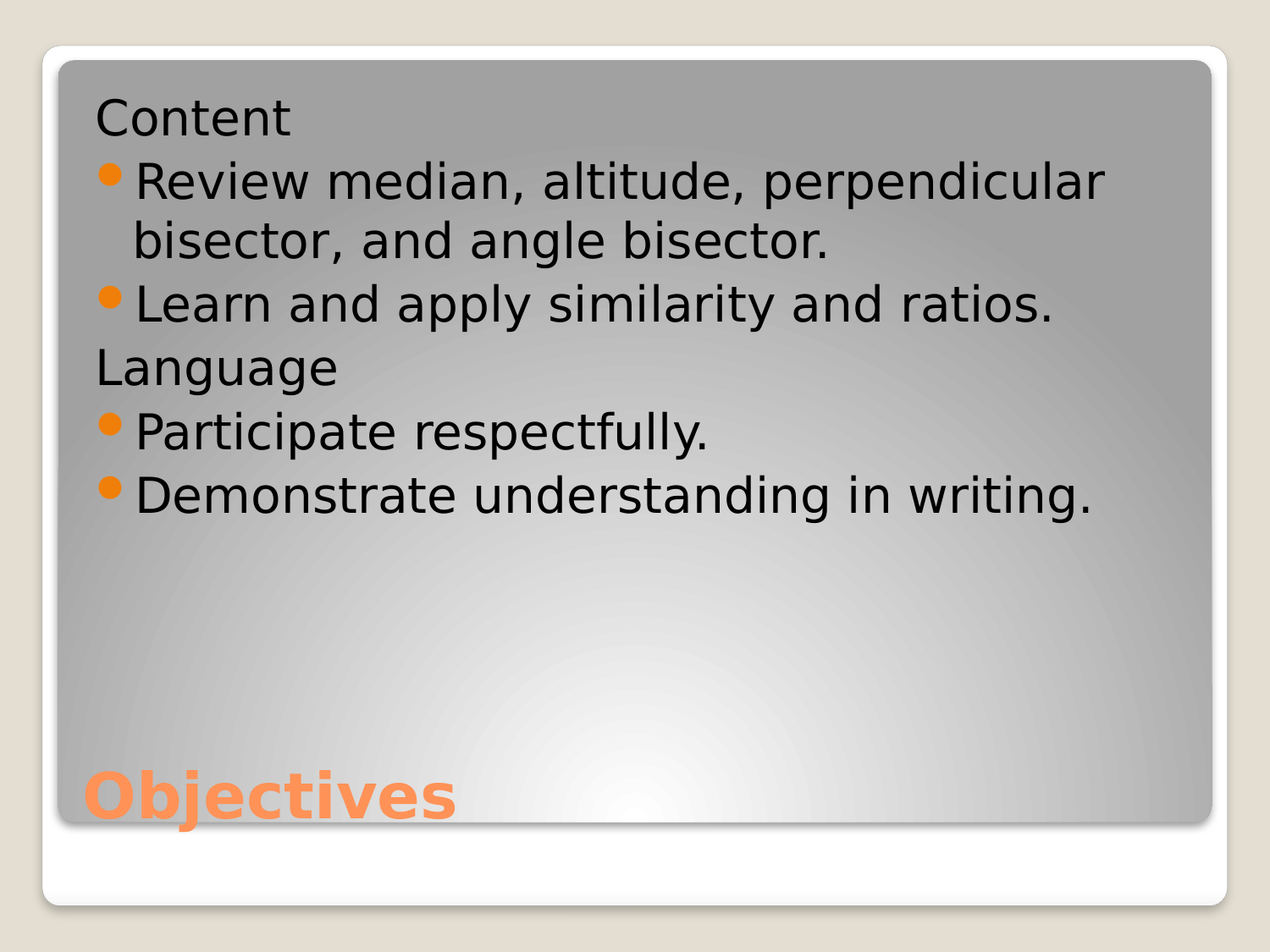

Content
Review median, altitude, perpendicular bisector, and angle bisector.
Learn and apply similarity and ratios.
Language
Participate respectfully.
Demonstrate understanding in writing.
# Objectives